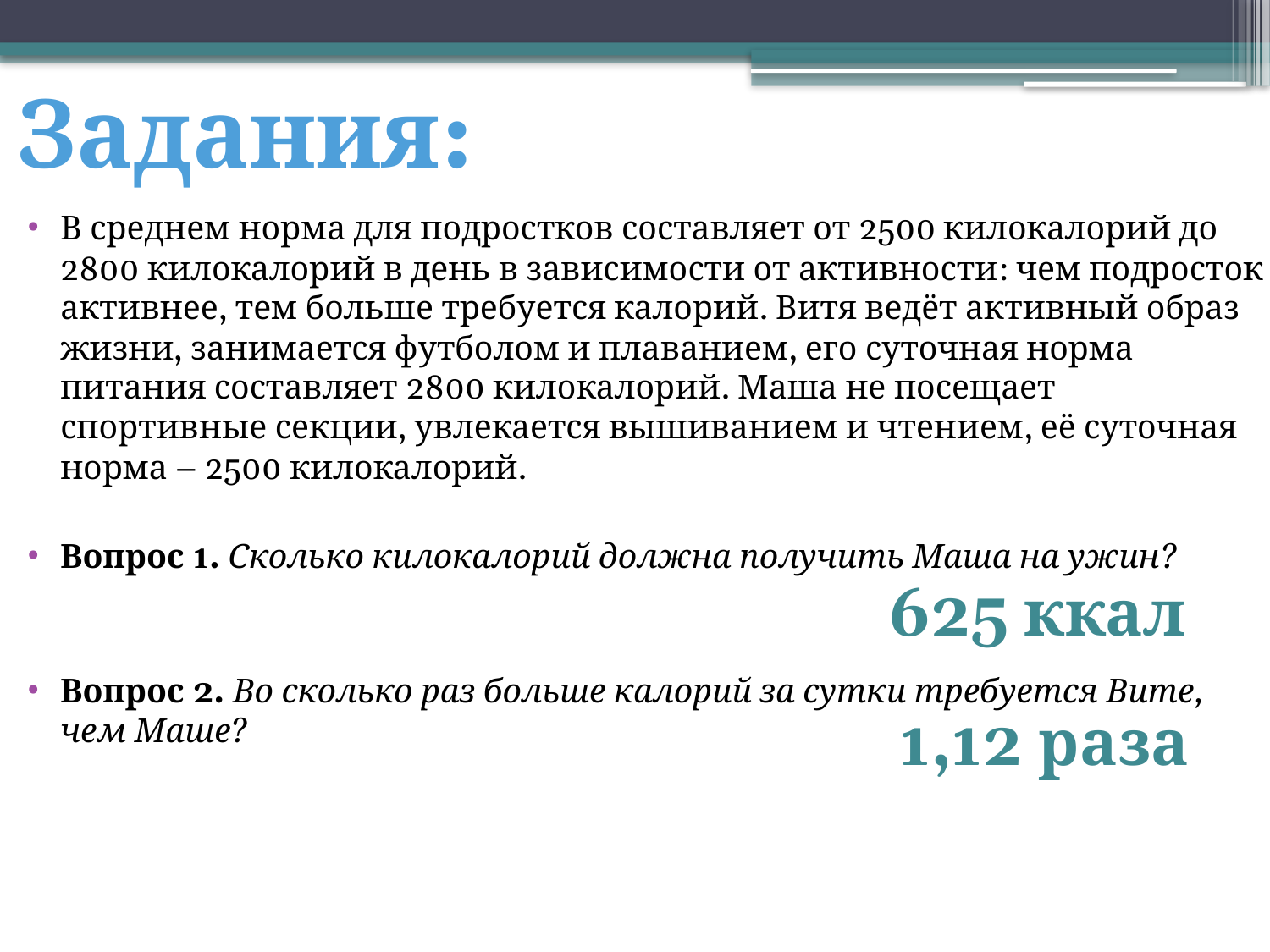

Задания:

В среднем норма для подростков составляет от 2500 килокалорий до 2800 килокалорий в день в зависимости от активности: чем подросток активнее, тем больше требуется калорий. Витя ведёт активный образ жизни, занимается футболом и плаванием, его суточная норма питания составляет 2800 килокалорий. Маша не посещает спортивные секции, увлекается вышиванием и чтением, её суточная норма – 2500 килокалорий.

Вопрос 1. Сколько килокалорий должна получить Маша на ужин?

Вопрос 2. Во сколько раз больше калорий за сутки требуется Вите, чем Маше?
625 ккал
1,12 раза